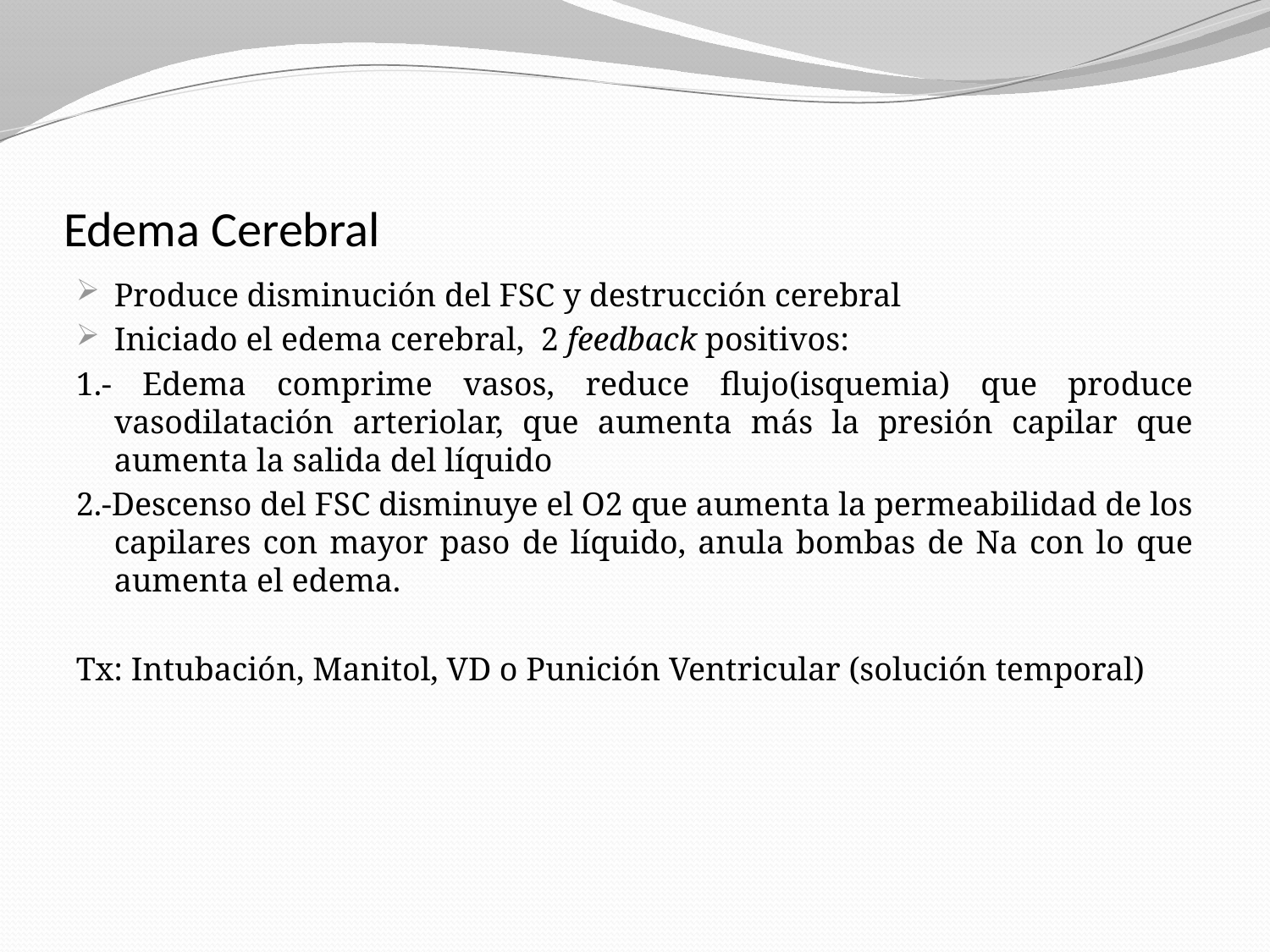

# Edema Cerebral
Produce disminución del FSC y destrucción cerebral
Iniciado el edema cerebral,  2 feedback positivos:
1.- Edema comprime vasos, reduce flujo(isquemia) que produce vasodilatación arteriolar, que aumenta más la presión capilar que aumenta la salida del líquido
2.-Descenso del FSC disminuye el O2 que aumenta la permeabilidad de los capilares con mayor paso de líquido, anula bombas de Na con lo que aumenta el edema.

Tx: Intubación, Manitol, VD o Punición Ventricular (solución temporal)